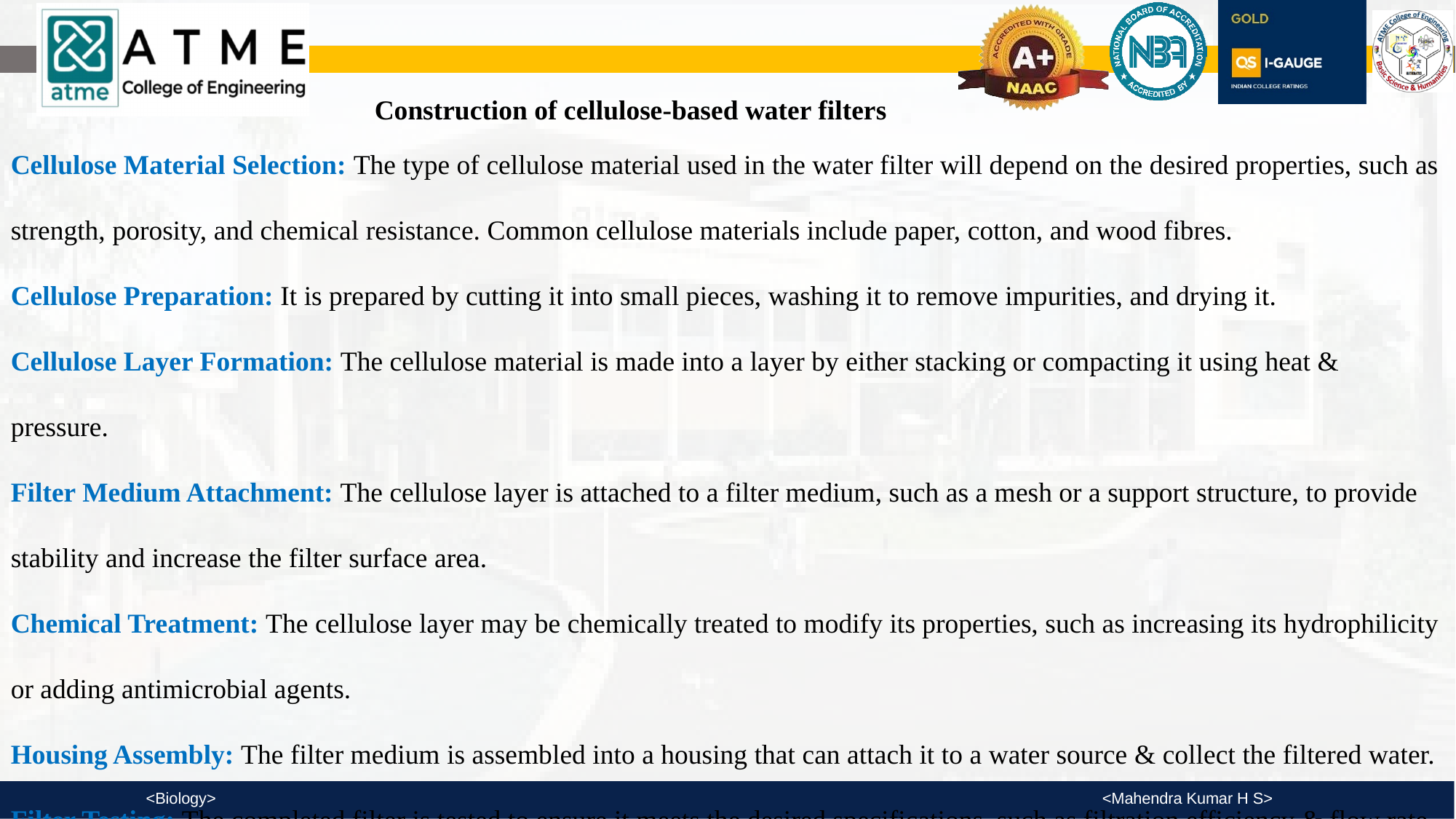

Construction of cellulose-based water filters
Cellulose Material Selection: The type of cellulose material used in the water filter will depend on the desired properties, such as strength, porosity, and chemical resistance. Common cellulose materials include paper, cotton, and wood fibres.
Cellulose Preparation: It is prepared by cutting it into small pieces, washing it to remove impurities, and drying it.
Cellulose Layer Formation: The cellulose material is made into a layer by either stacking or compacting it using heat & pressure.
Filter Medium Attachment: The cellulose layer is attached to a filter medium, such as a mesh or a support structure, to provide stability and increase the filter surface area.
Chemical Treatment: The cellulose layer may be chemically treated to modify its properties, such as increasing its hydrophilicity or adding antimicrobial agents.
Housing Assembly: The filter medium is assembled into a housing that can attach it to a water source & collect the filtered water.
Filter Testing: The completed filter is tested to ensure it meets the desired specifications, such as filtration efficiency & flow rate.